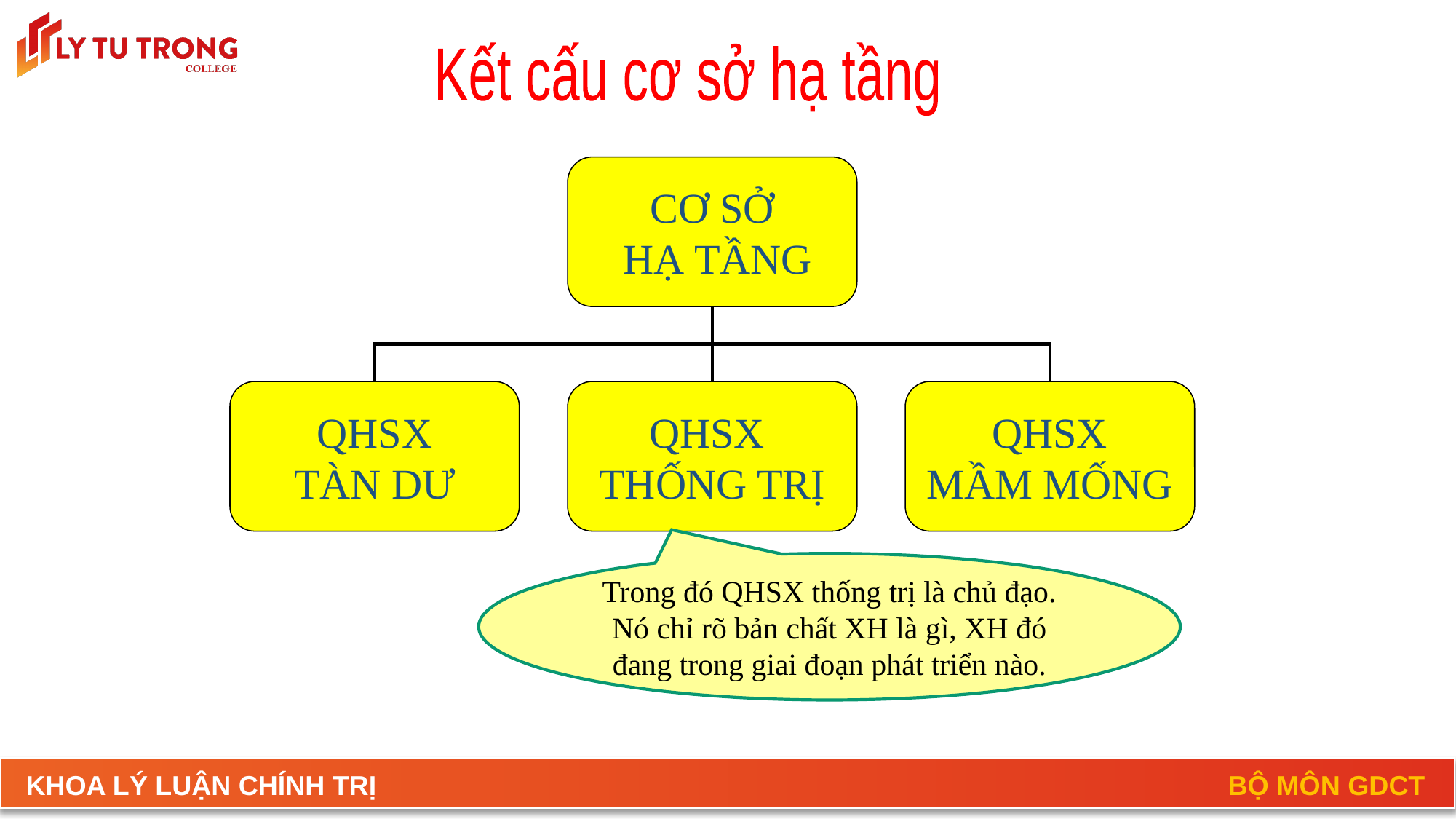

Kết cấu cơ sở hạ tầng
CƠ SỞ
 HẠ TẦNG
QHSX
TÀN DƯ
QHSX
THỐNG TRỊ
QHSX
MẦM MỐNG
Trong đó QHSX thống trị là chủ đạo. Nó chỉ rõ bản chất XH là gì, XH đó đang trong giai đoạn phát triển nào.
20